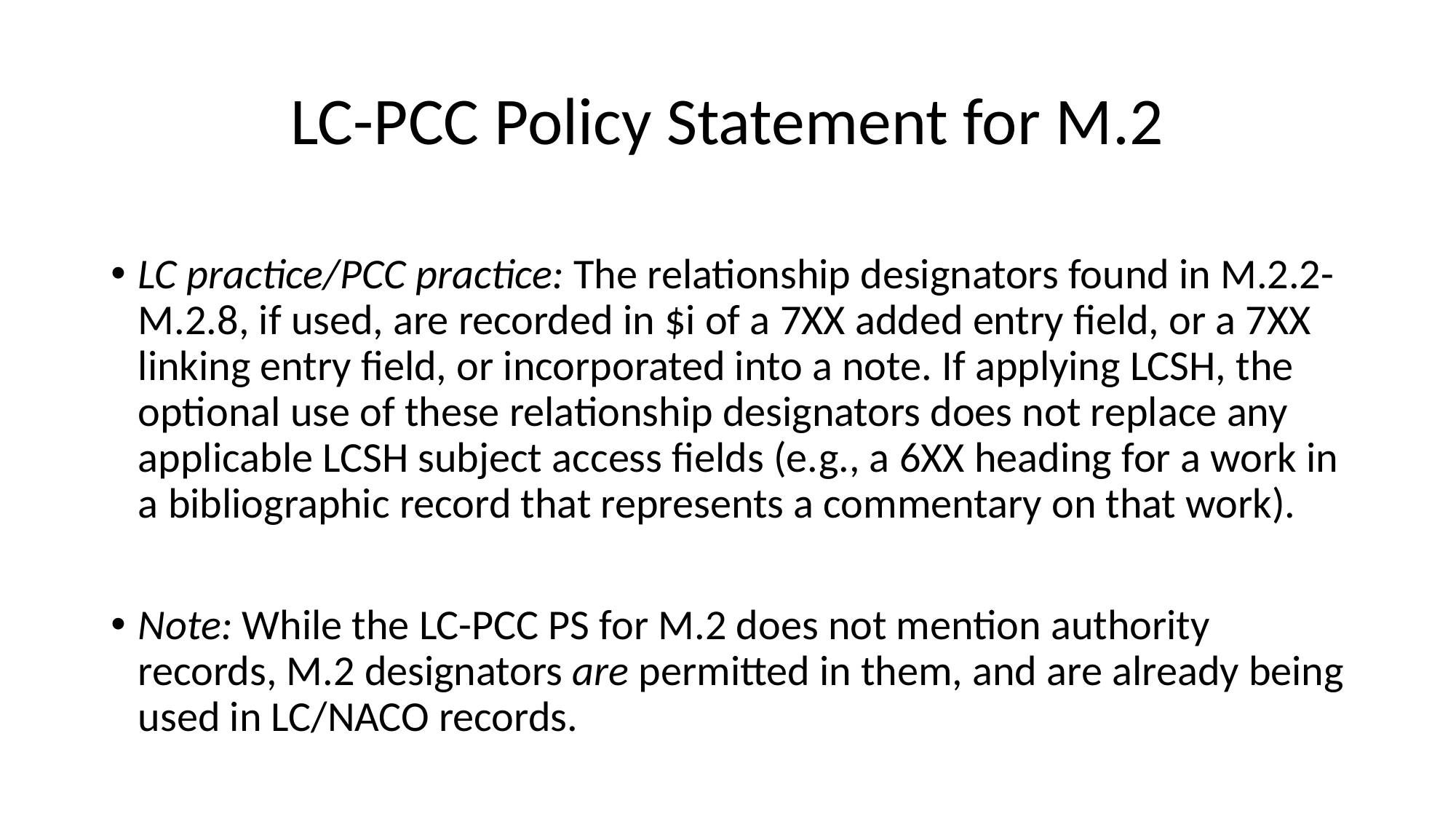

# LC-PCC Policy Statement for M.2
LC practice/PCC practice: The relationship designators found in M.2.2-M.2.8, if used, are recorded in $i of a 7XX added entry field, or a 7XX linking entry field, or incorporated into a note. If applying LCSH, the optional use of these relationship designators does not replace any applicable LCSH subject access fields (e.g., a 6XX heading for a work in a bibliographic record that represents a commentary on that work).

Note: While the LC-PCC PS for M.2 does not mention authority records, M.2 designators are permitted in them, and are already being used in LC/NACO records.